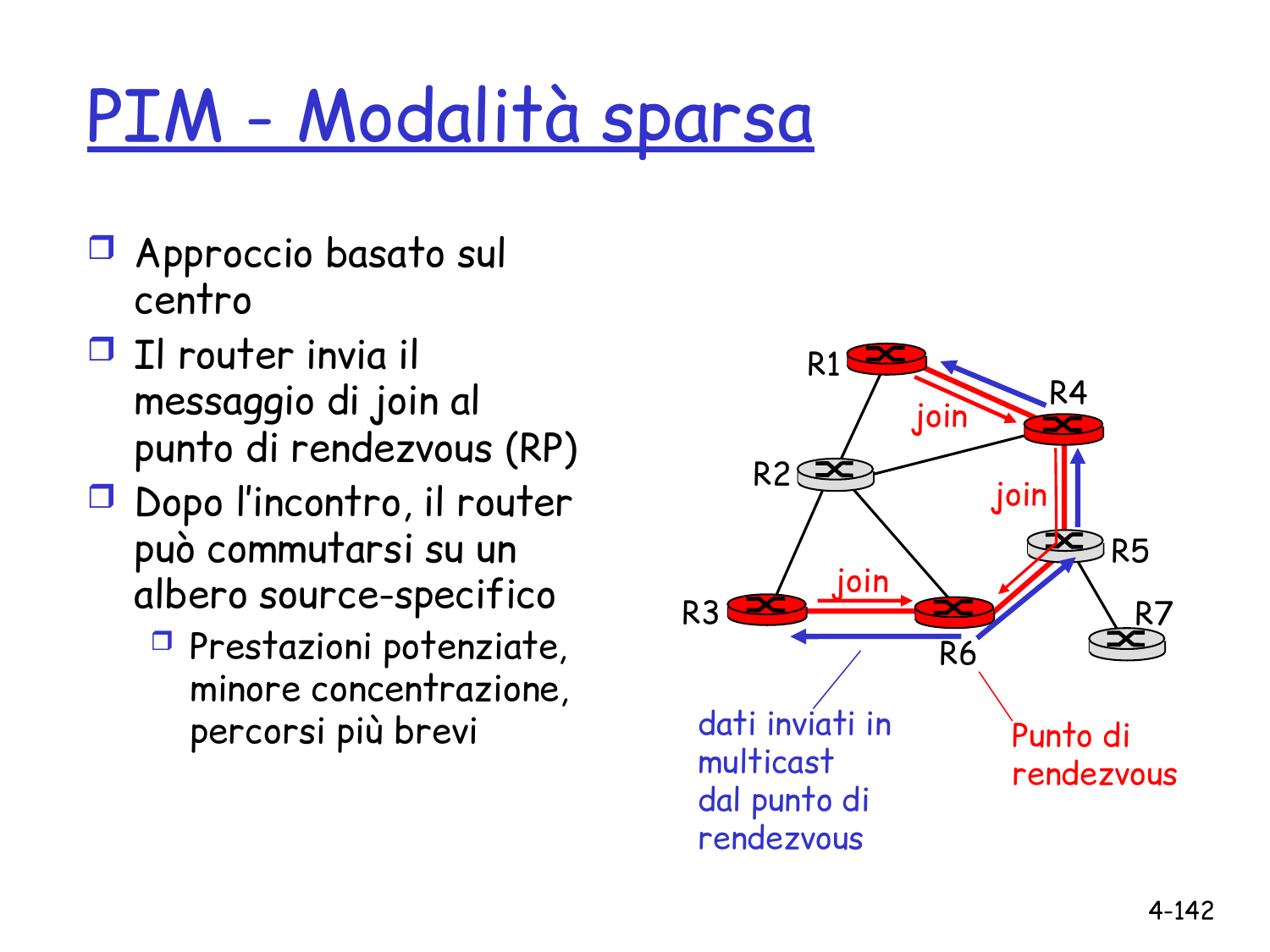

# PIM - Modalità sparsa
Approccio basato sul centro
Il router invia il messaggio di join al punto di rendezvous (RP)
Dopo l’incontro, il router può commutarsi su un albero source-specifico
Prestazioni potenziate, minore concentrazione, percorsi più brevi
R1

R4

join

R2

join

R5

join

R3
R7

R6

dati inviati in
multicast
dal punto di
rendezvous
Punto di
rendezvous
4-142